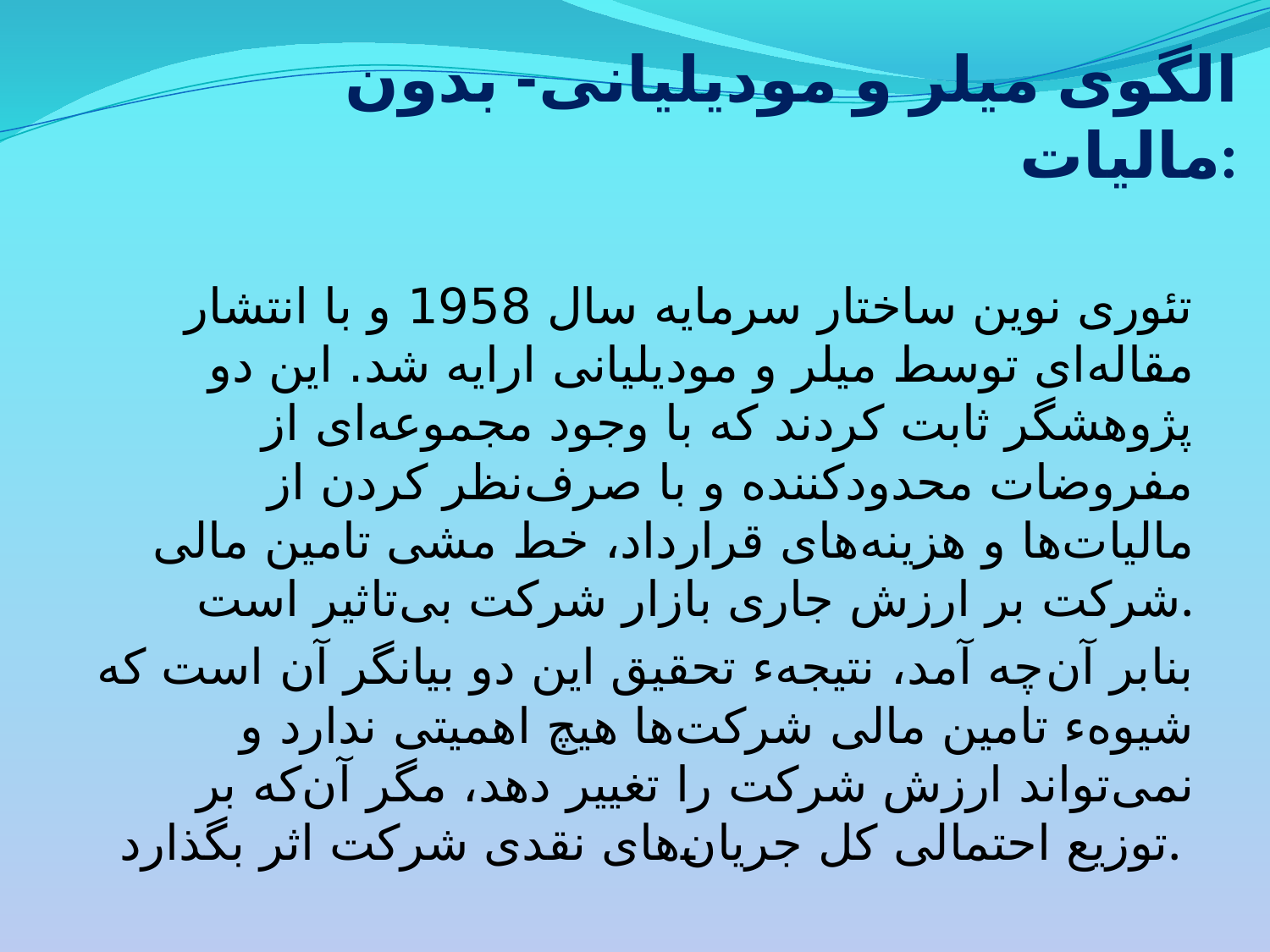

# الگوی ميلر و موديليانی- بدون ماليات:
تئوری نوین ساختار سرمایه سال 1958 و با انتشار مقاله‌ای توسط میلر و مودیلیانی ارایه شد. این دو پژوهشگر ثابت کردند که با وجود مجموعه‌ای از مفروضات محدودکننده و با صرف‌نظر کردن از مالیات‌ها و هزینه‌های قرارداد، خط مشی تامین مالی شرکت بر ارزش جاری بازار شرکت بی‌تاثیر است.
بنابر آن‌چه آمد، نتیجهء تحقیق این دو بیانگر آن است که شیوهء تامین مالی شرکت‌ها هیچ اهمیتی ندارد و نمی‌تواند ارزش شرکت را تغییر دهد، مگر آن‌که بر توزیع احتمالی کل جریان‌های نقدی شرکت اثر بگذارد.